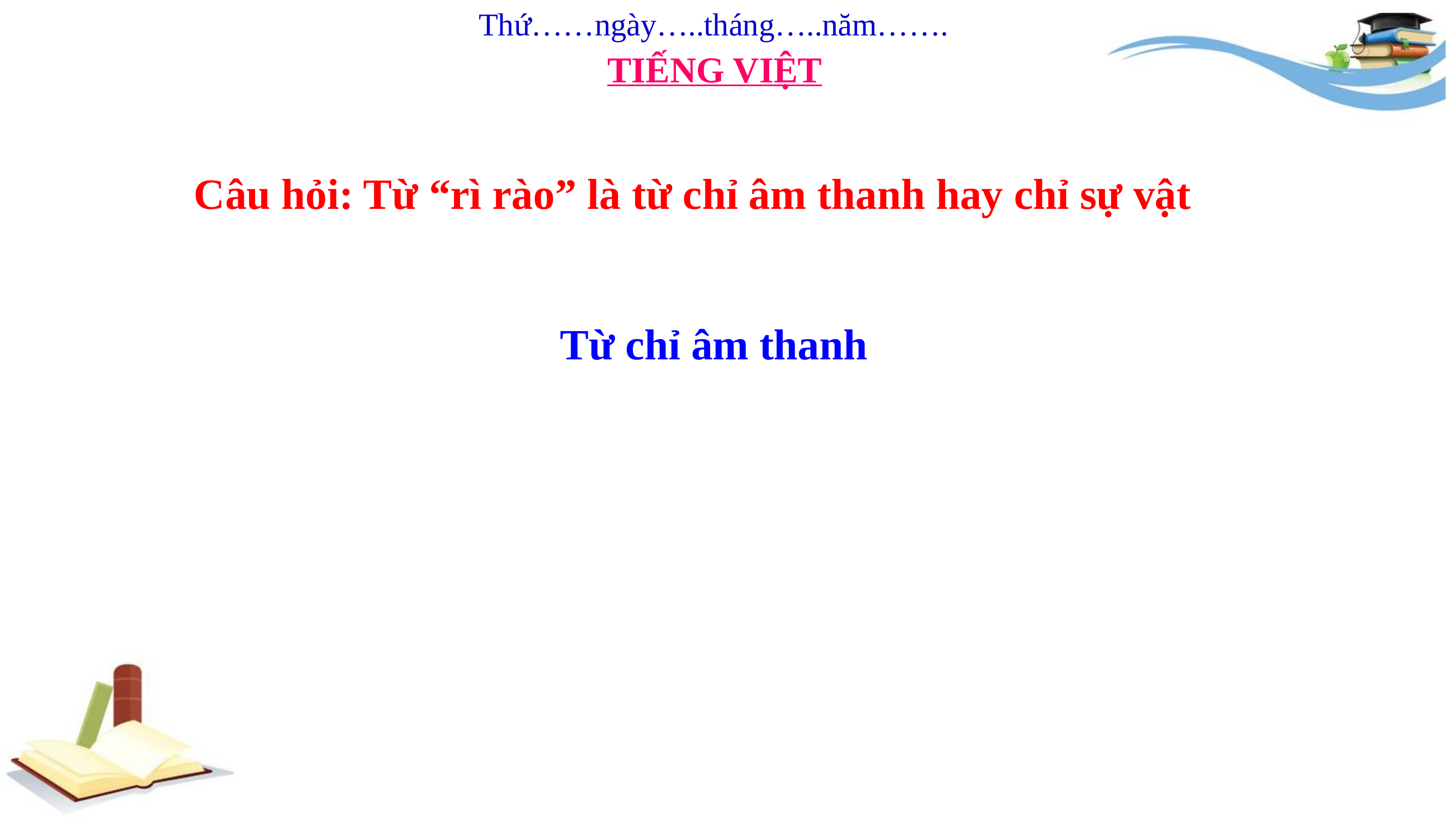

Thứ……ngày…..tháng…..năm…….
TIẾNG VIỆT
Câu hỏi: Từ “rì rào” là từ chỉ âm thanh hay chỉ sự vật
Từ chỉ âm thanh